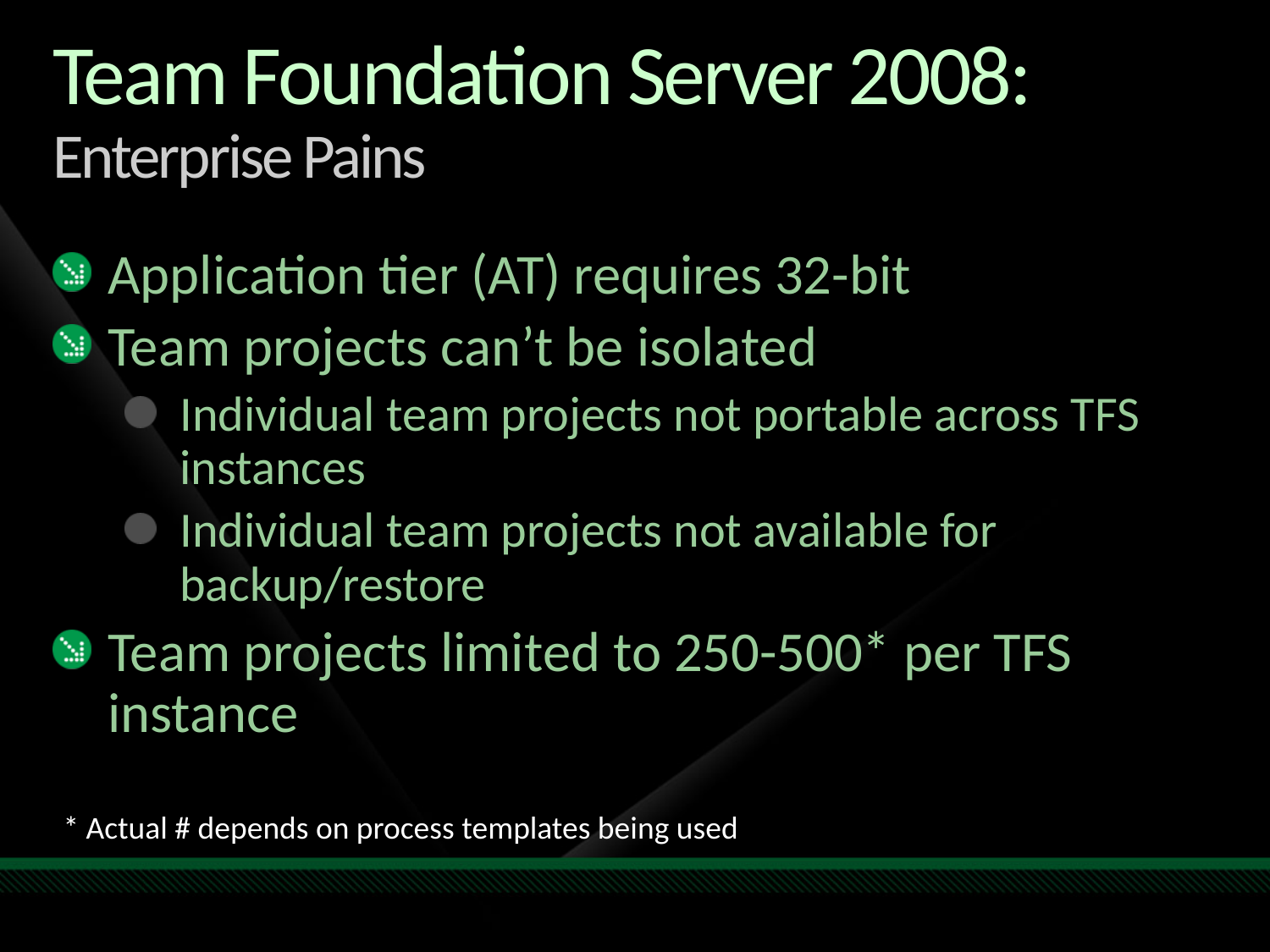

# Team Foundation Server 2008: Enterprise Pains

Application tier (AT) requires 32-bit
Team projects can’t be isolated
Individual team projects not portable across TFS instances
Individual team projects not available for backup/restore
Team projects limited to 250-500* per TFS instance

* Actual # depends on process templates being used